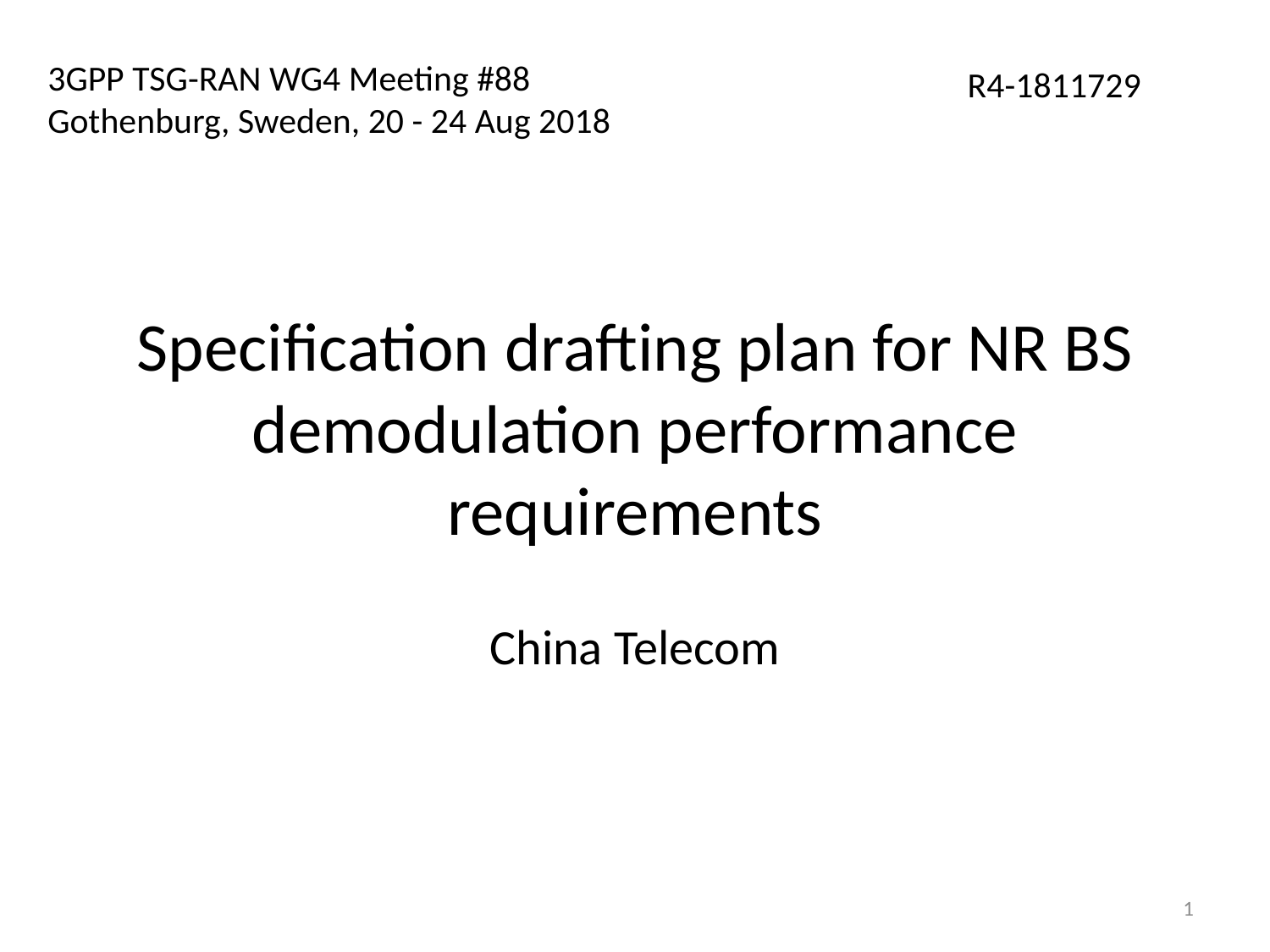

# 3GPP TSG-RAN WG4 Meeting #88 Gothenburg, Sweden, 20 - 24 Aug 2018
R4-1811729
Specification drafting plan for NR BS demodulation performance requirements
China Telecom
1